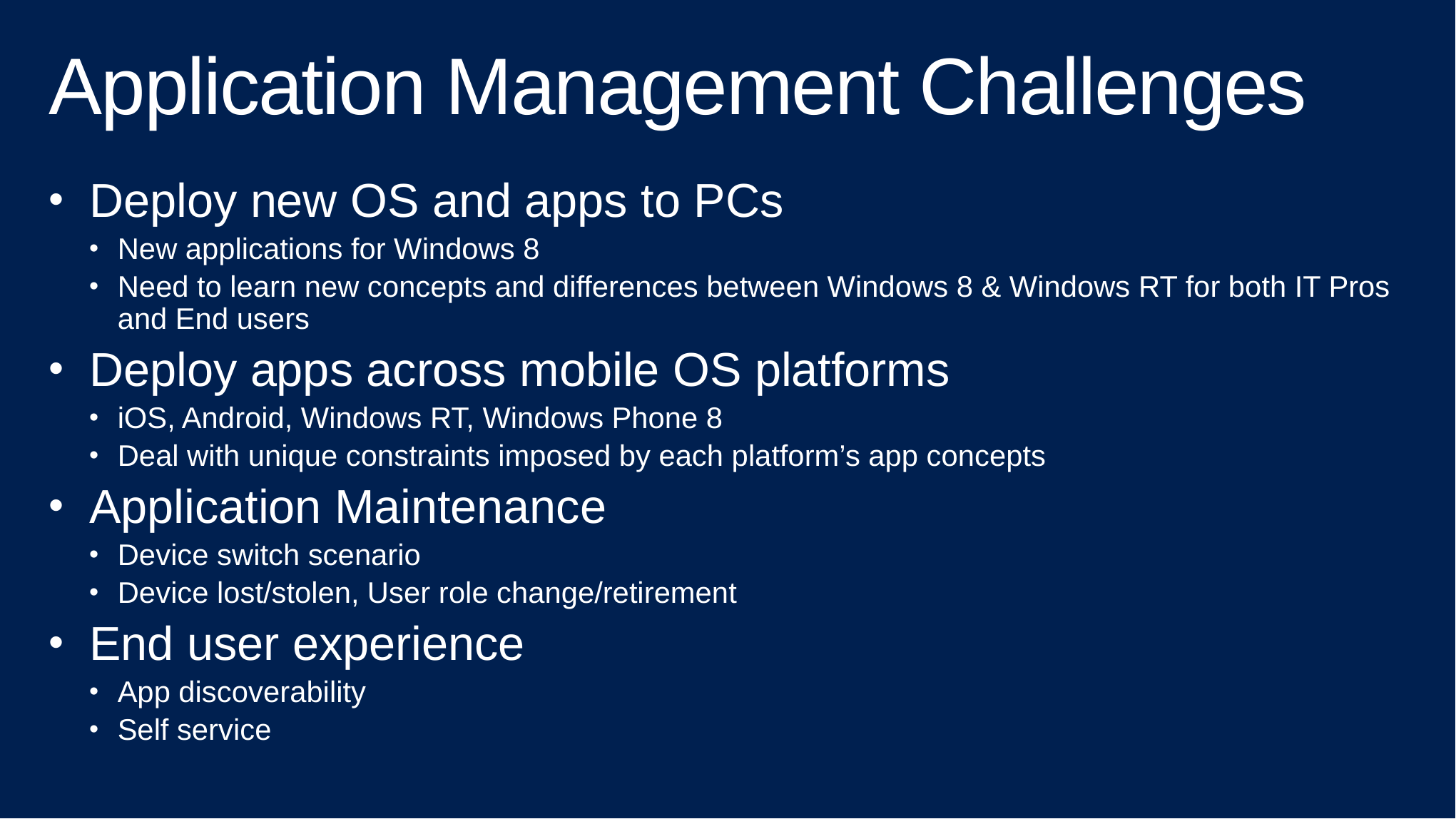

# Application Management Challenges
Deploy new OS and apps to PCs
New applications for Windows 8
Need to learn new concepts and differences between Windows 8 & Windows RT for both IT Pros and End users
Deploy apps across mobile OS platforms
iOS, Android, Windows RT, Windows Phone 8
Deal with unique constraints imposed by each platform’s app concepts
Application Maintenance
Device switch scenario
Device lost/stolen, User role change/retirement
End user experience
App discoverability
Self service